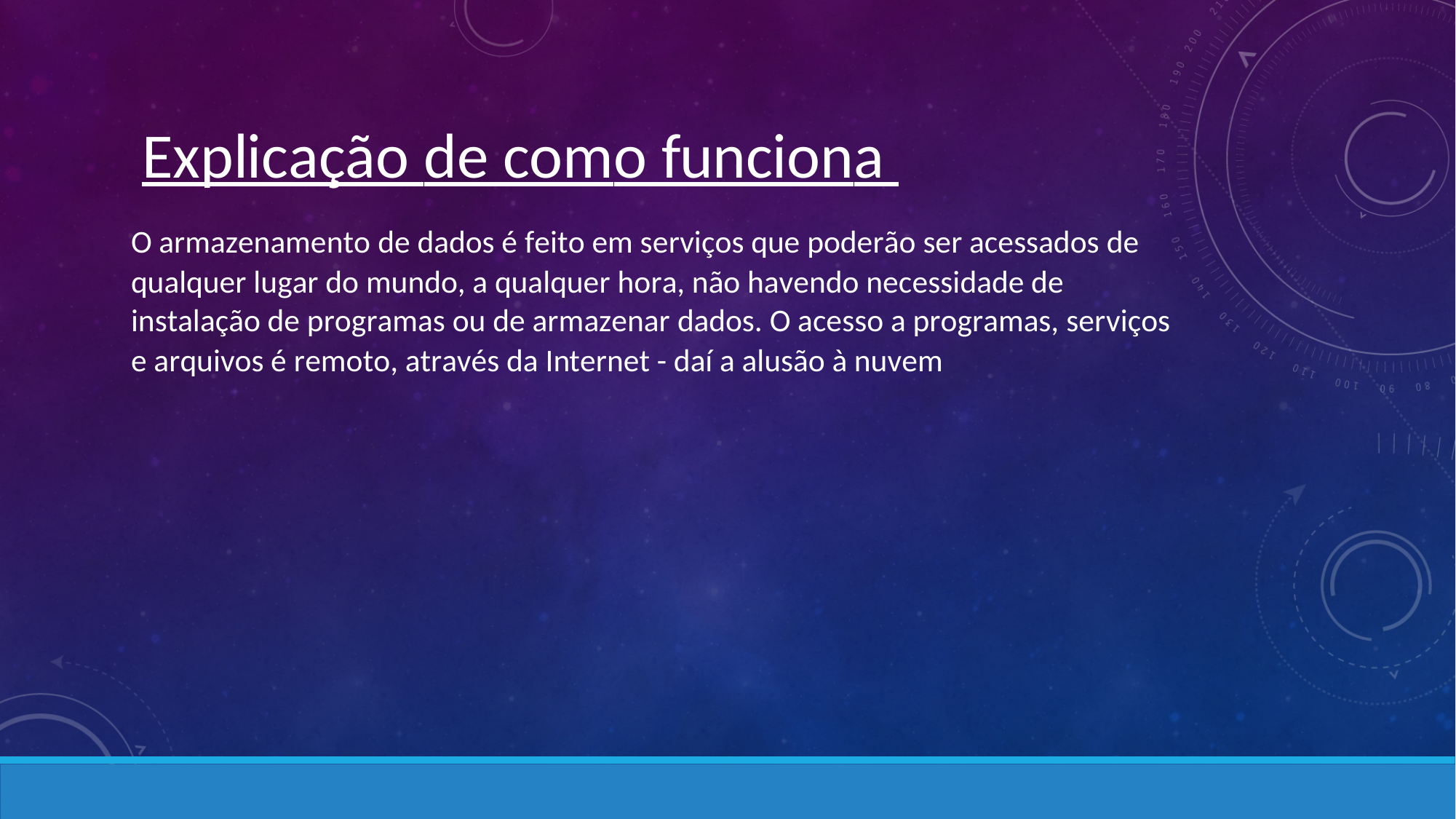

Explicação de como funciona

O armazenamento de dados é feito em serviços que poderão ser acessados de
qualquer lugar do mundo, a qualquer hora, não havendo necessidade de
instalação de programas ou de armazenar dados. O acesso a programas, serviços
e arquivos é remoto, através da Internet - daí a alusão à nuvem